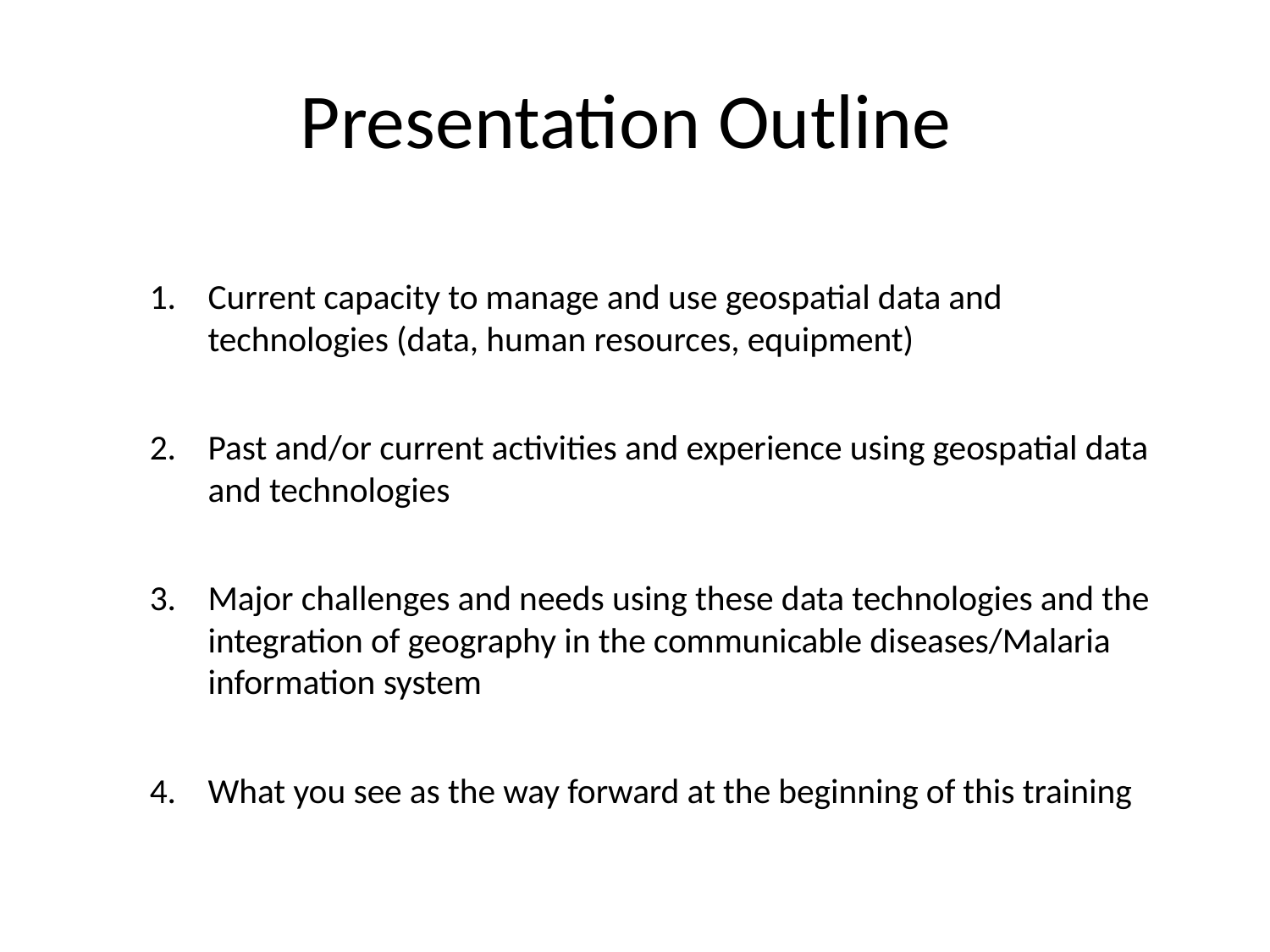

# Presentation Outline

Current capacity to manage and use geospatial data and technologies (data, human resources, equipment)

Past and/or current activities and experience using geospatial data and technologies

Major challenges and needs using these data technologies and the integration of geography in the communicable diseases/Malaria information system

What you see as the way forward at the beginning of this training